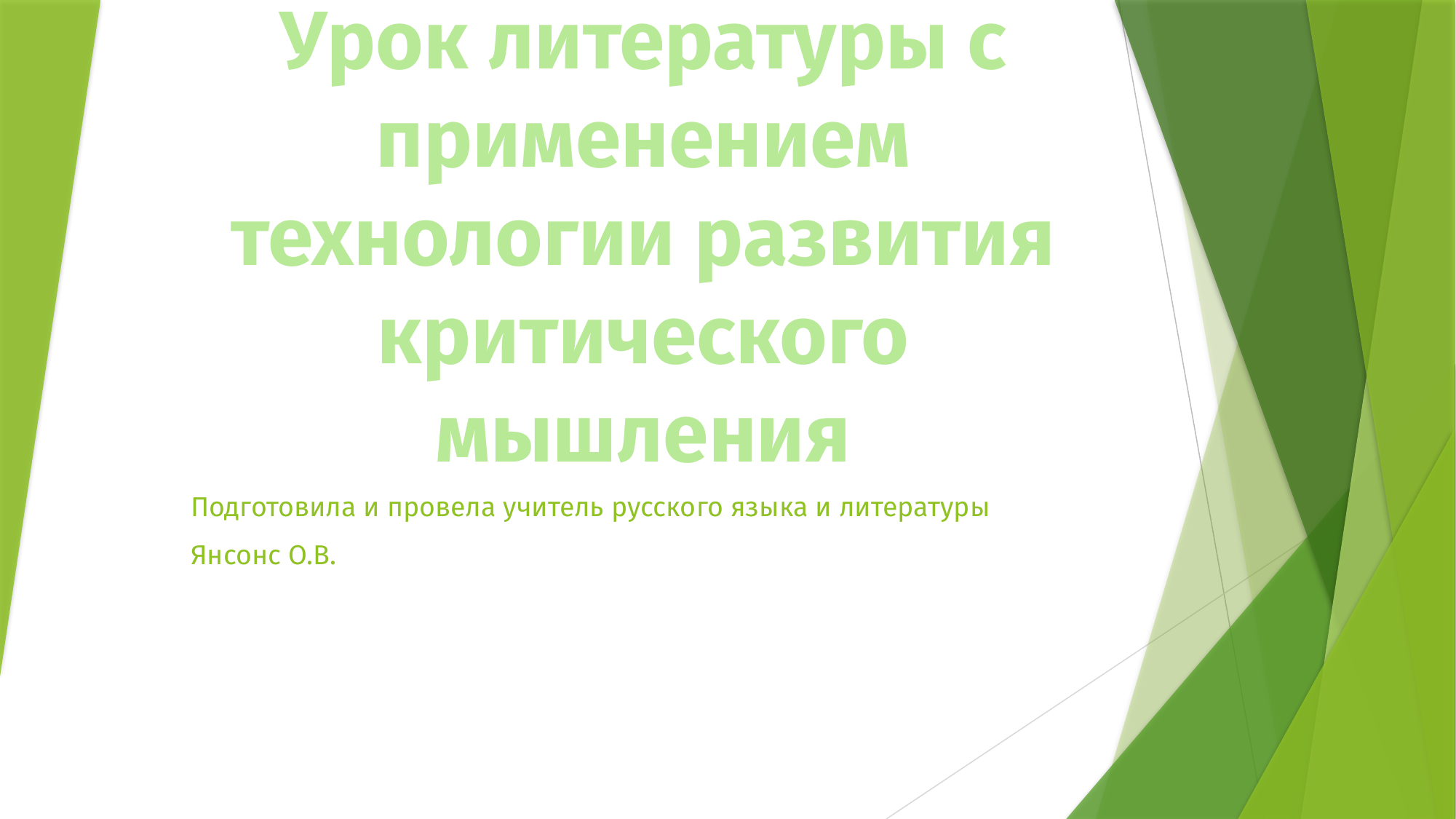

# Урок литературы с применением технологии развития критического мышления
Подготовила и провела учитель русского языка и литературы
Янсонс О.В.